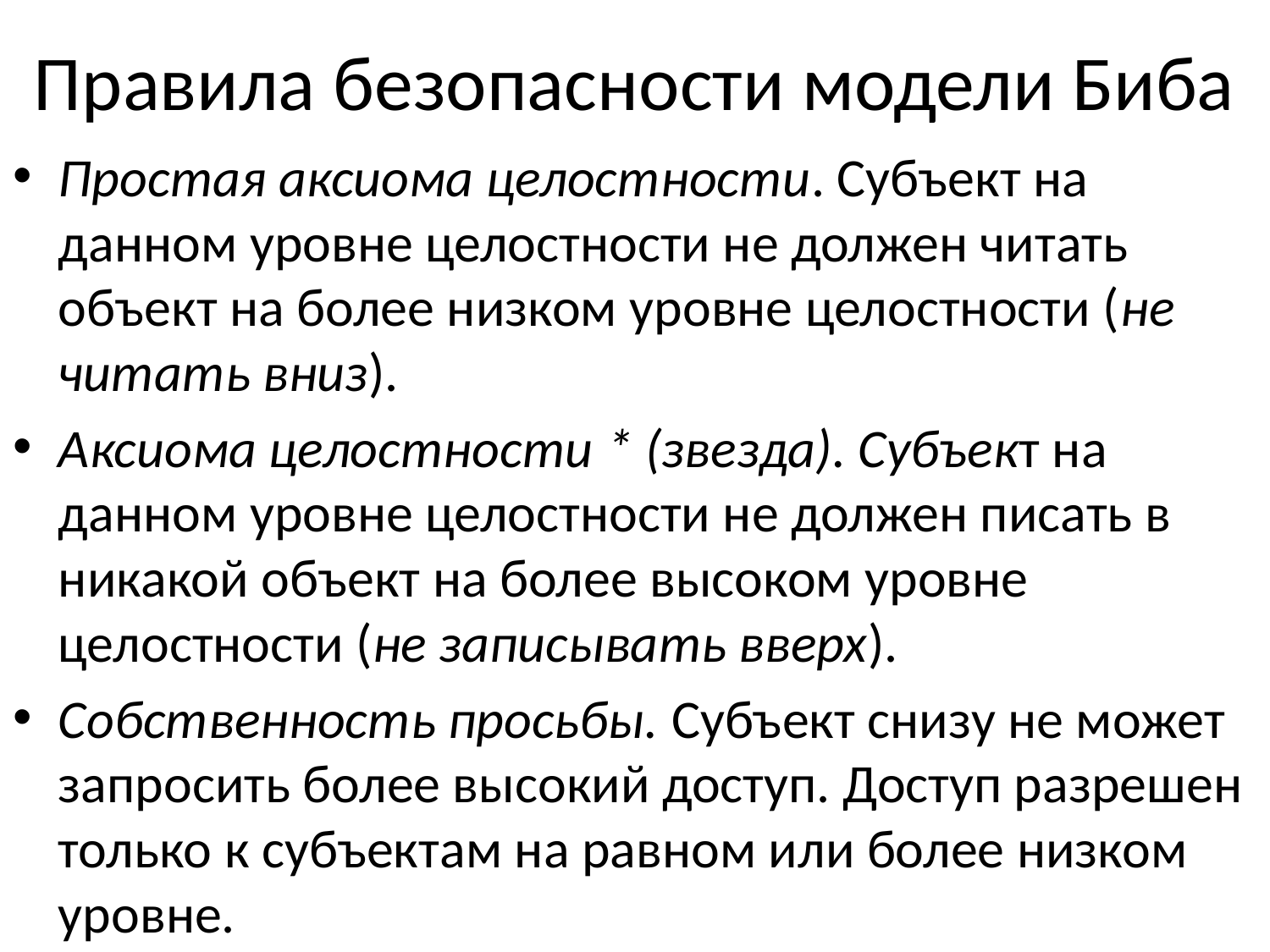

# Правила безопасности модели Биба
Простая аксиома целостности. Субъект на данном уровне целостности не должен читать объект на более низком уровне целостности (не читать вниз).
Аксиома целостности * (звезда). Субъект на данном уровне целостности не должен писать в никакой объект на более высоком уровне целостности (не записывать вверх).
Собственность просьбы. Субъект снизу не может запросить более высокий доступ. Доступ разрешен только к субъектам на равном или более низком уровне.